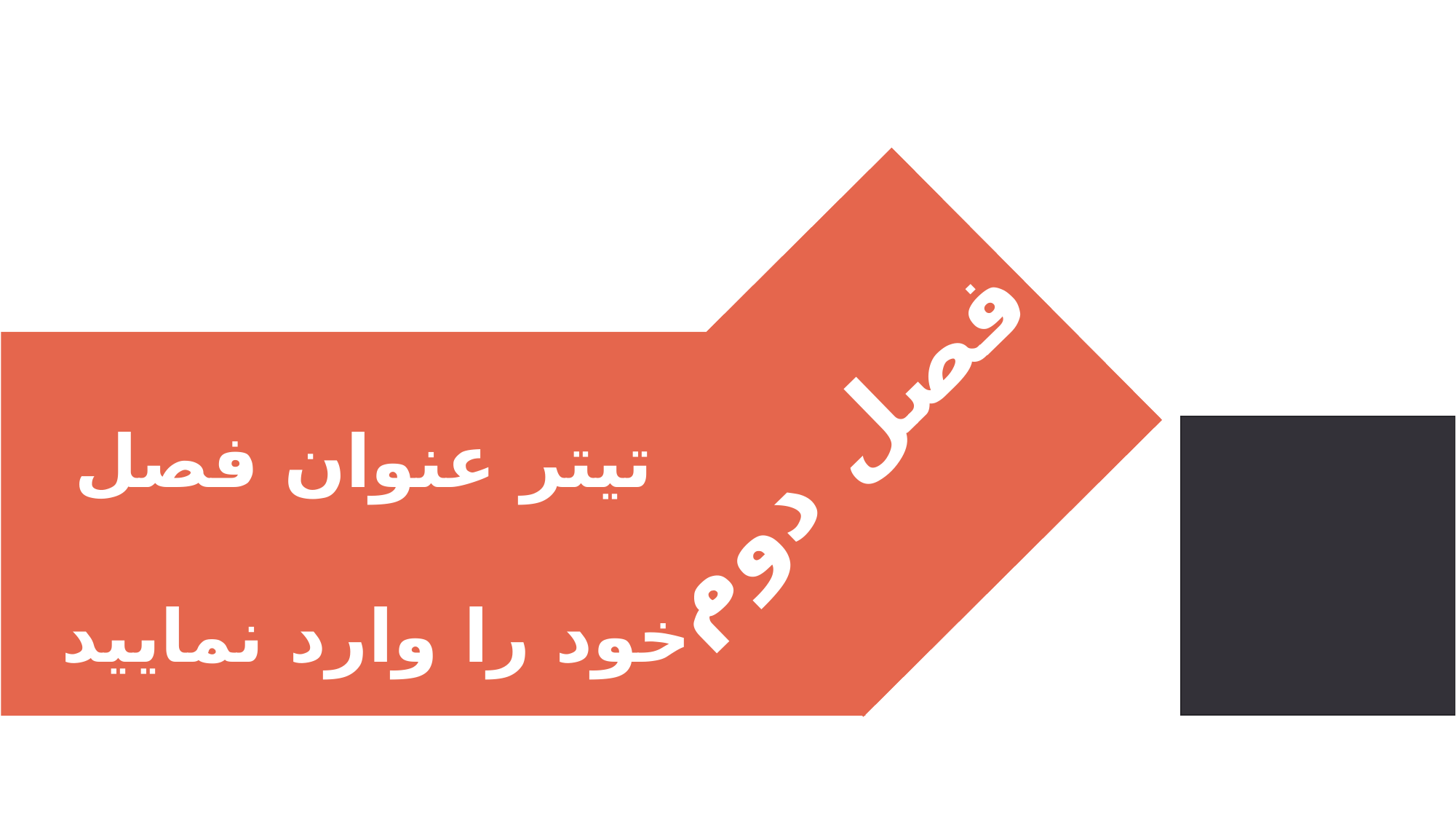

فصل دوم
تیتر عنوان فصل
 خود را وارد نمایید